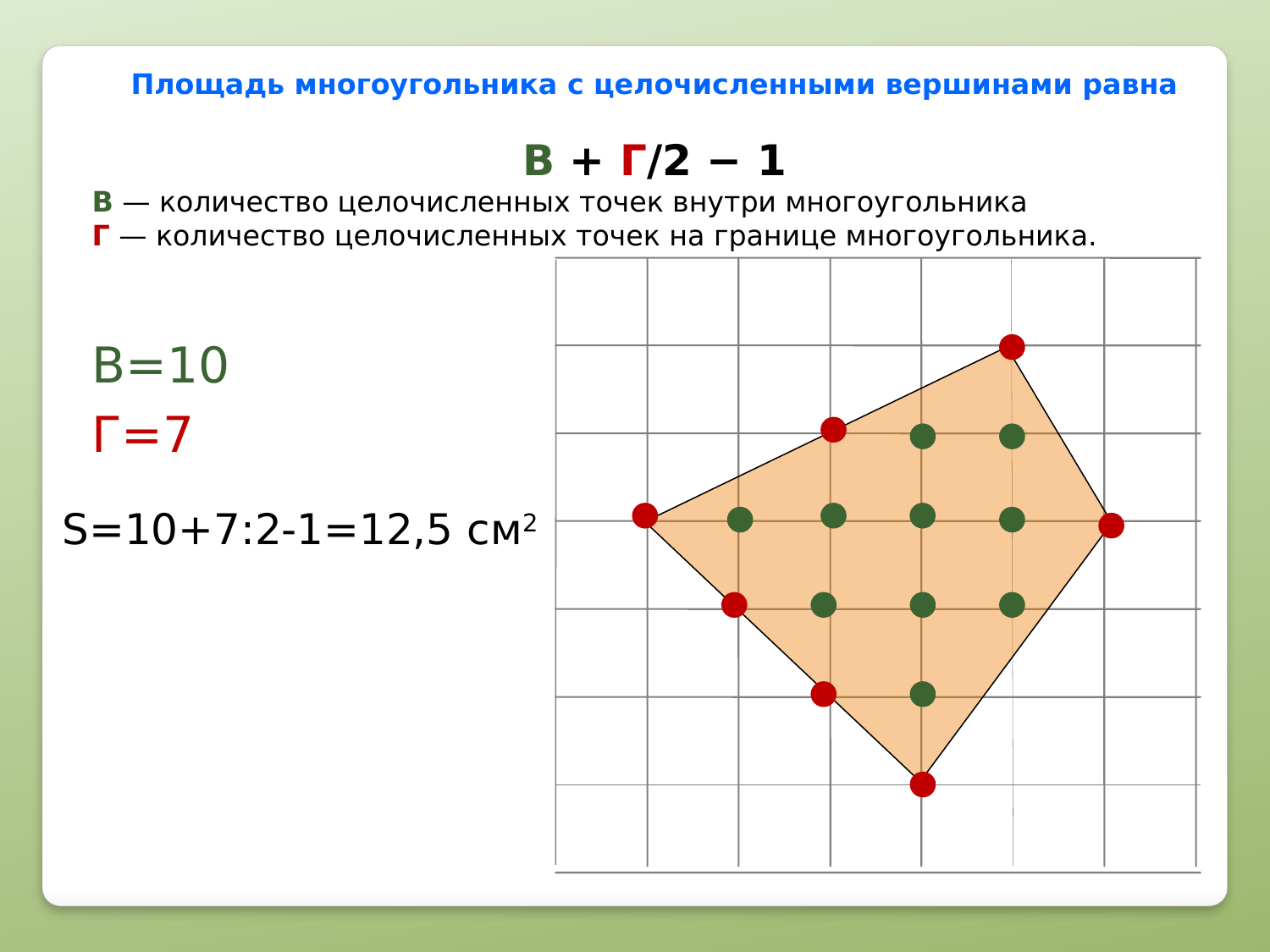

Площадь многоугольника с целочисленными вершинами равна

В + Г/2 − 1
В — количество целочисленных точек внутри многоугольника
Г — количество целочисленных точек на границе многоугольника.

В=10

Г=7

S=10+7:2-1=12,5 см2